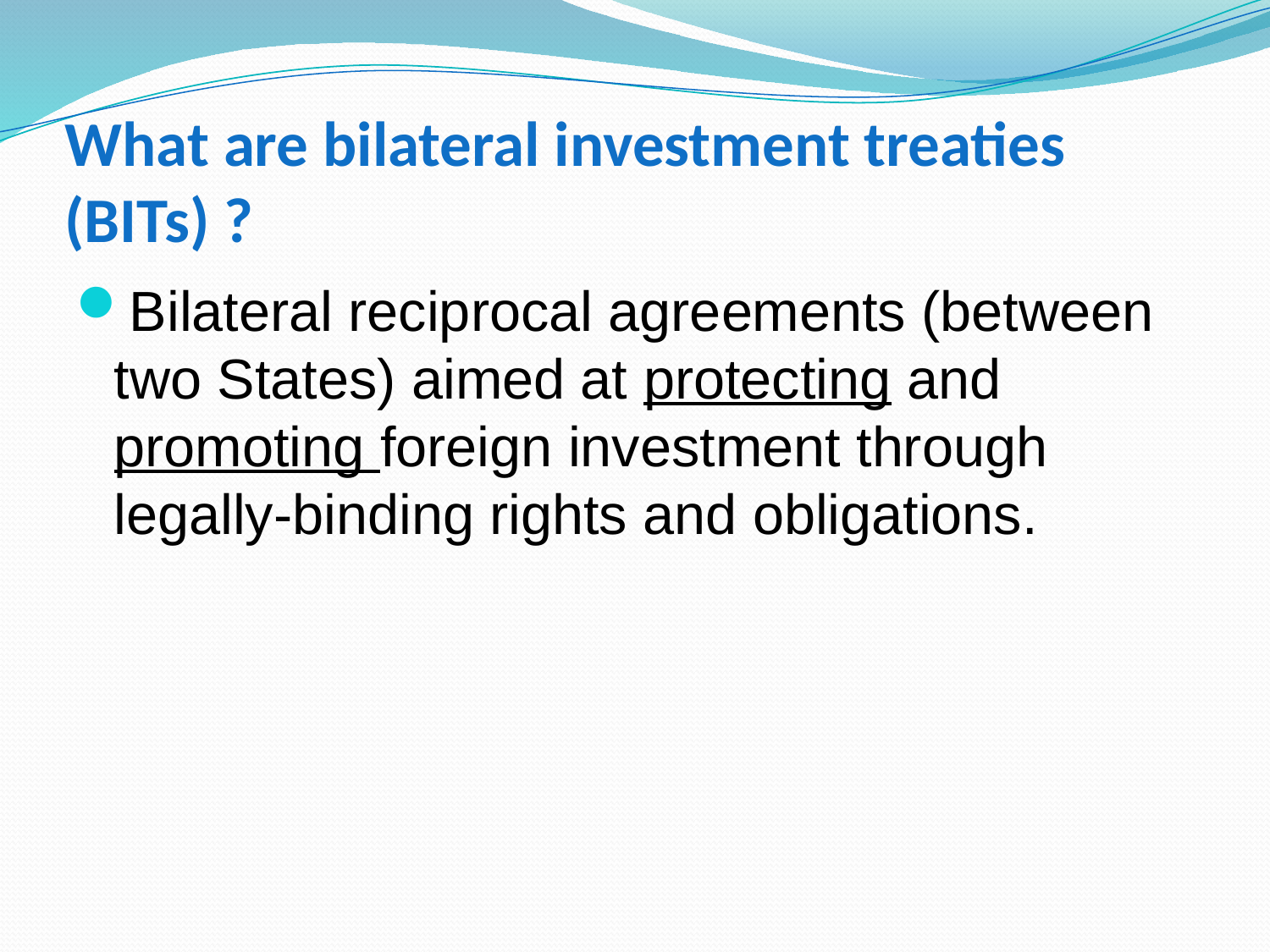

# What are bilateral investment treaties (BITs) ?
Bilateral reciprocal agreements (between two States) aimed at protecting and promoting foreign investment through legally-binding rights and obligations.